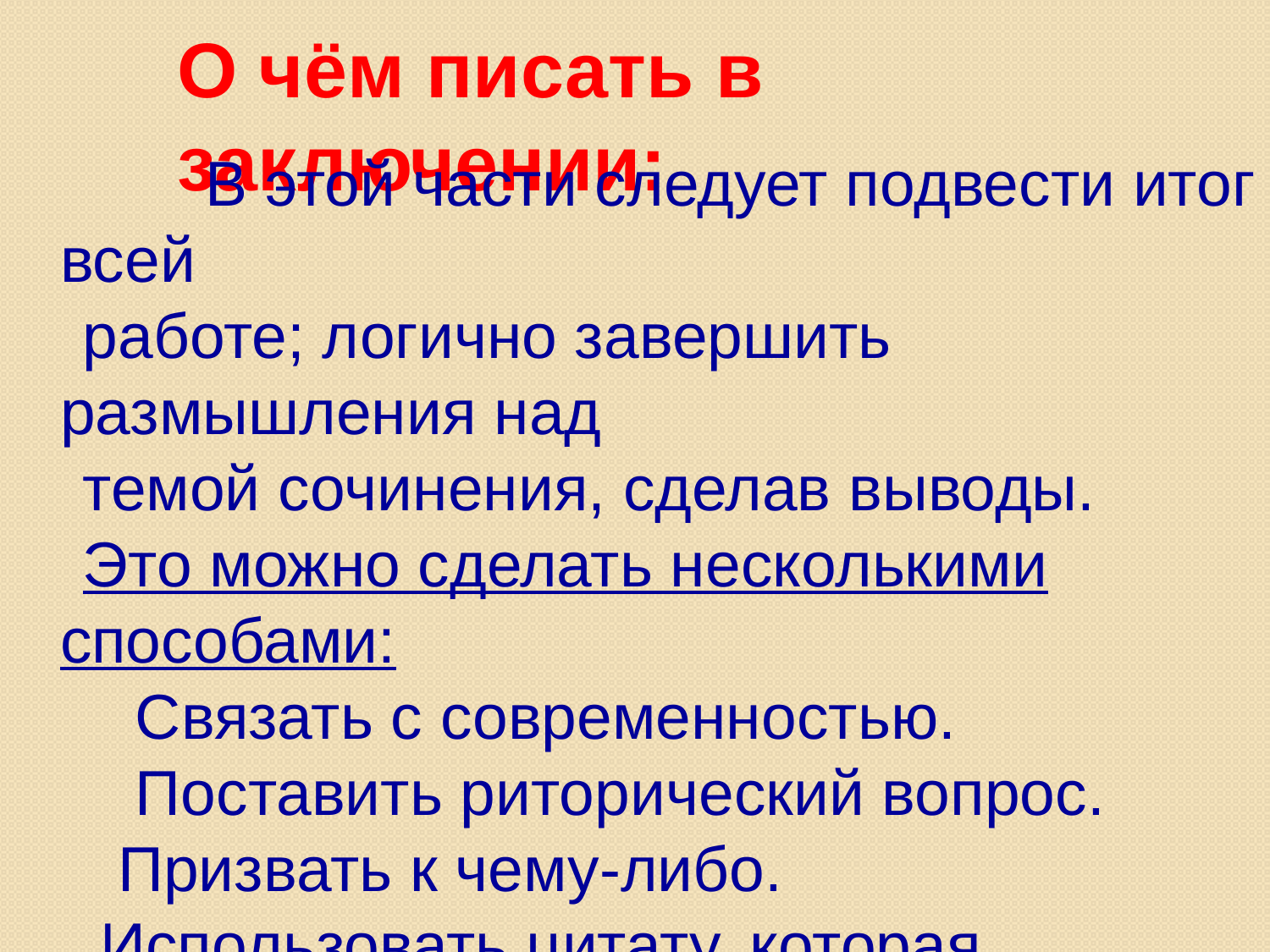

О чём писать в заключении:

           В этой части следует подвести итог всей
    работе; логично завершить размышления над
    темой сочинения, сделав выводы.
    Это можно сделать несколькими способами:
       Связать с современностью.
       Поставить риторический вопрос.
      Призвать к чему-либо.
     Использовать цитату, которая наиболее полно
     выразит ваши мысли и чувства, вызванные
     размышлениями над темой сочинения.